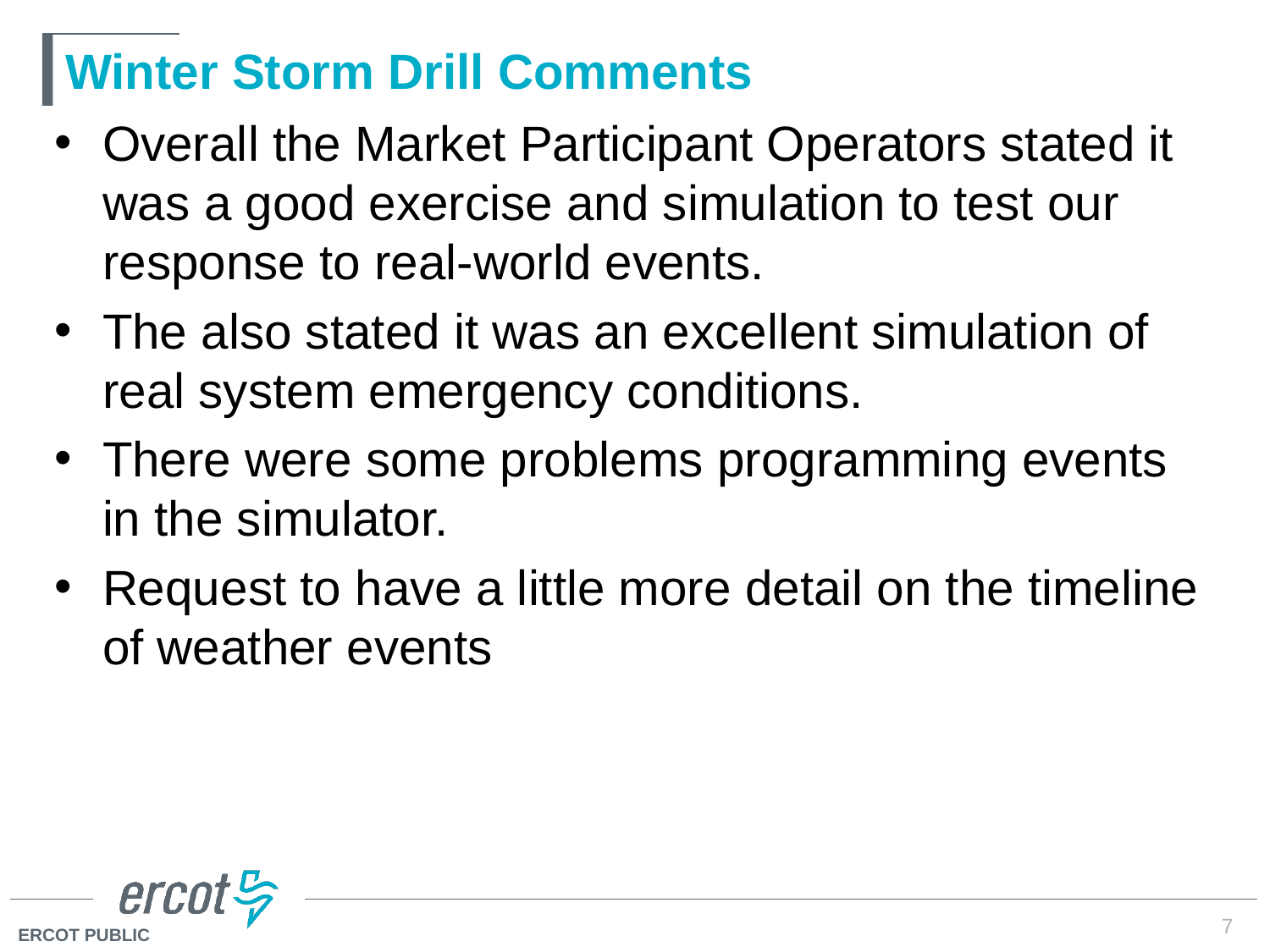

# Winter Storm Drill Comments
Overall the Market Participant Operators stated it was a good exercise and simulation to test our response to real-world events.
The also stated it was an excellent simulation of real system emergency conditions.
There were some problems programming events in the simulator.
Request to have a little more detail on the timeline of weather events
7